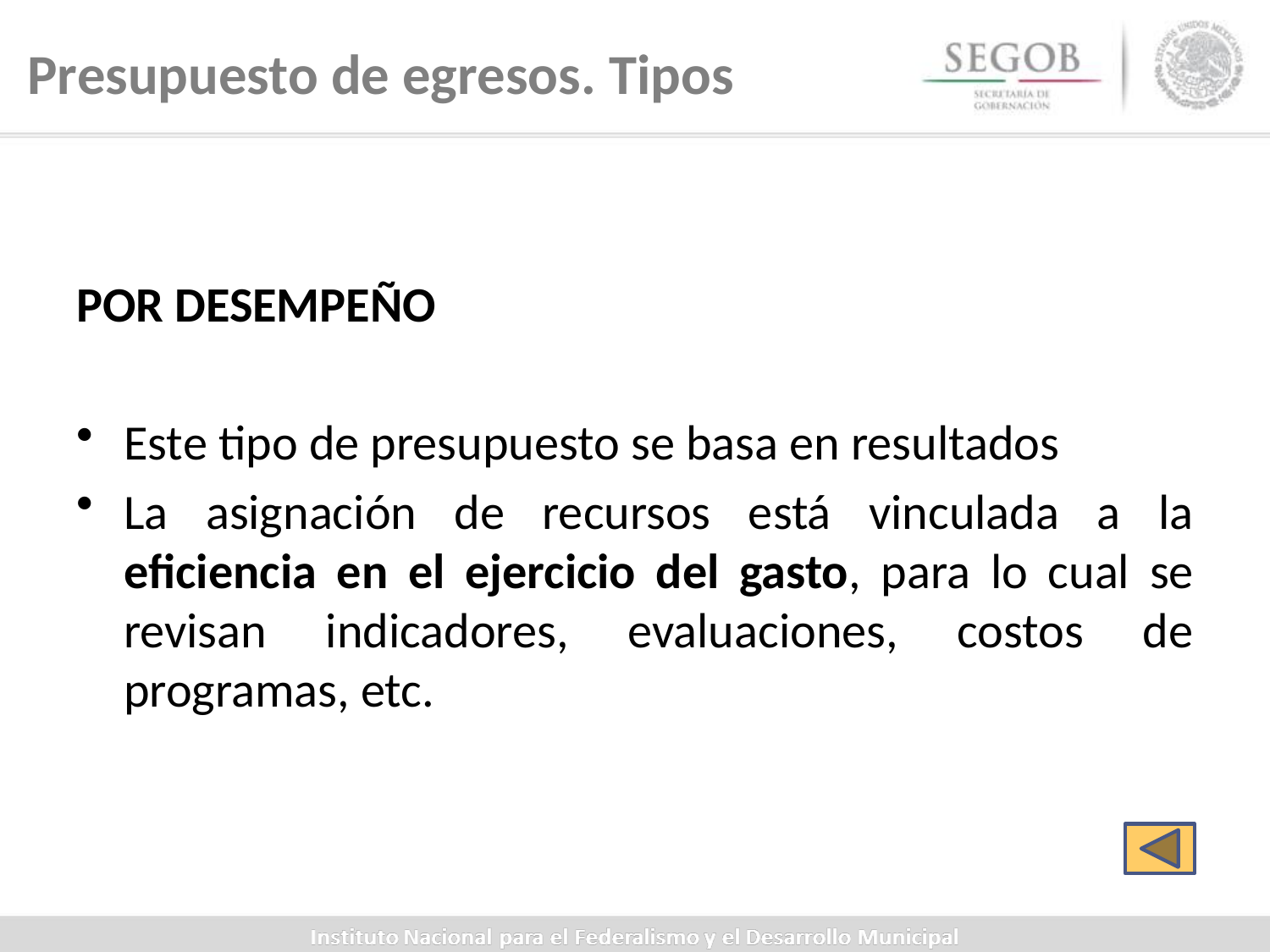

Presupuesto de egresos. Tipos
POR DESEMPEÑO

Este tipo de presupuesto se basa en resultados
La asignación de recursos está vinculada a la eficiencia en el ejercicio del gasto, para lo cual se revisan indicadores, evaluaciones, costos de programas, etc.